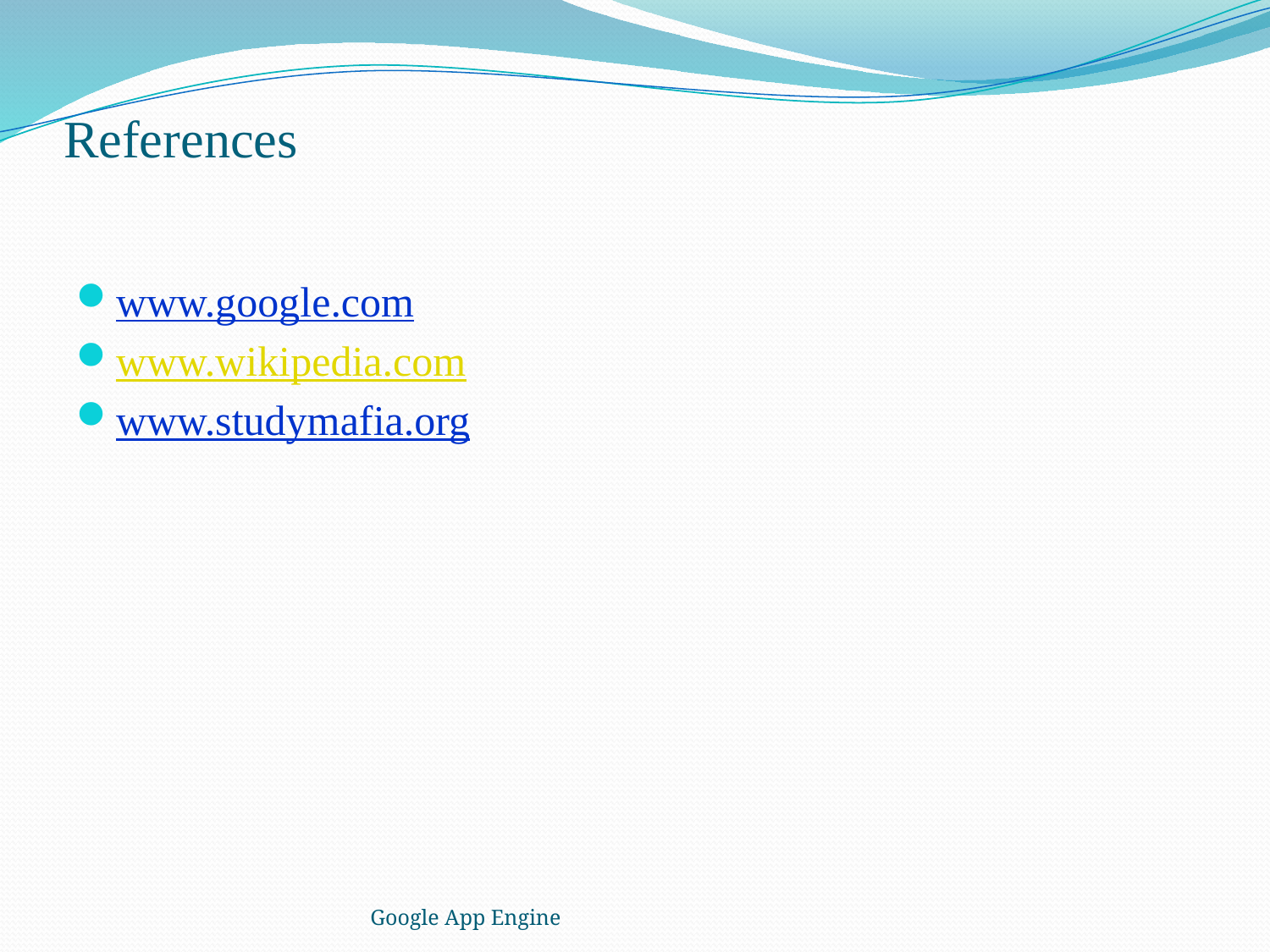

# References
www.google.com
www.wikipedia.com
www.studymafia.org

Google App Engine